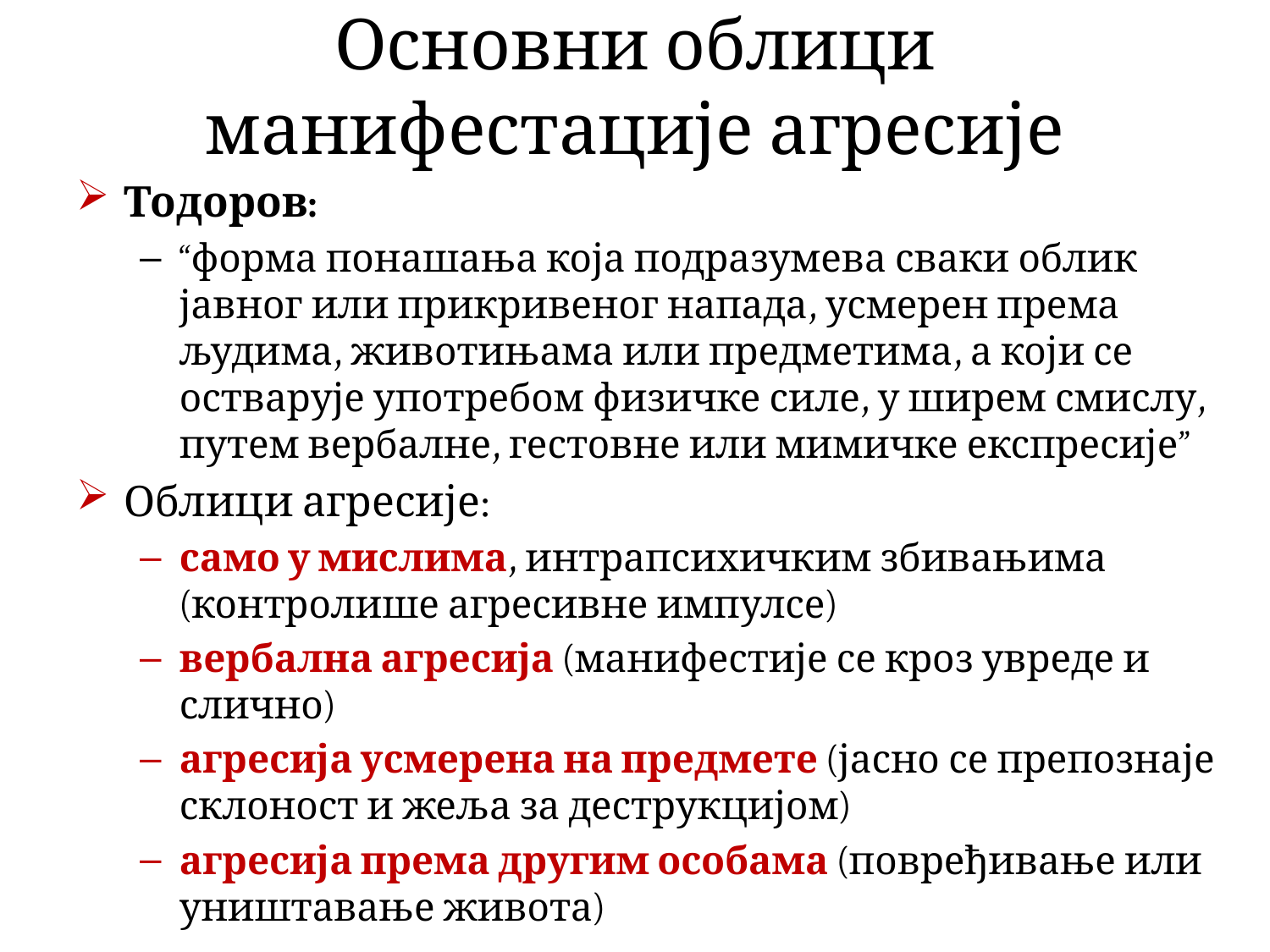

# Основни облици манифестације агресије
Тодоров:
“форма понашања која подразумева сваки облик јавног или прикривеног напада, усмерен према људима, животињама или предметима, а који се остварује употребом физичке силе, у ширем смислу, путем вербалне, гестовне или мимичке експресије”
Облици агресије:
само у мислима, интрапсихичким збивањима (контролише агресивне импулсе)
вербална агресија (манифестије се кроз увреде и слично)
агресија усмерена на предмете (јасно се препознаје склоност и жеља за деструкцијом)
агресија према другим особама (повређивање или уништавање живота)